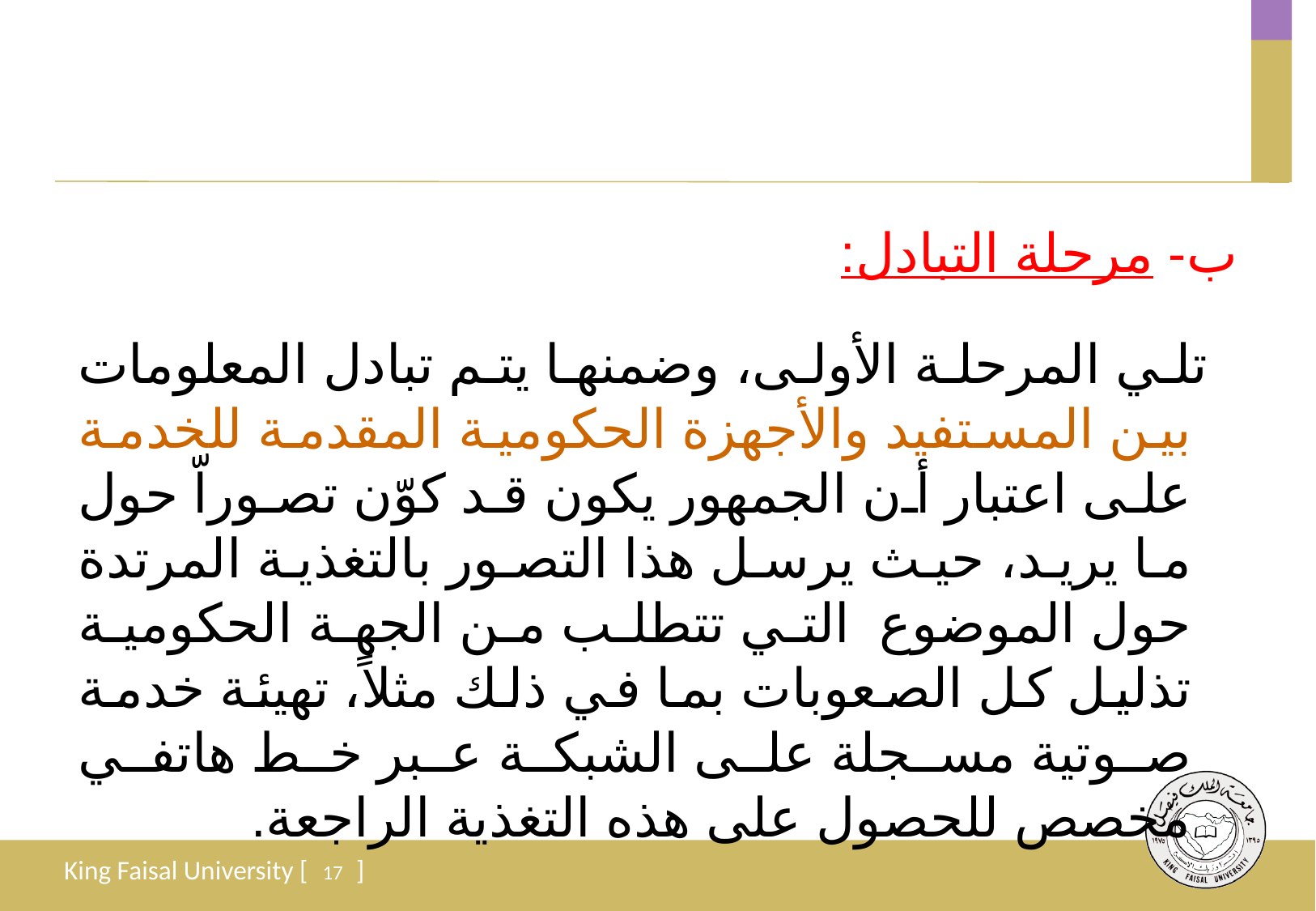

ب- مرحلة التبادل:

  تلي المرحلة الأولى، وضمنها يتم تبادل المعلومات بين المستفيد والأجهزة الحكومية المقدمة للخدمة على اعتبار أن الجمهور يكون قد كوّن تصوراّ حول ما يريد، حيث يرسل هذا التصور بالتغذية المرتدة حول الموضوع  التي تتطلب من الجهة الحكومية تذليل كل الصعوبات بما في ذلك مثلاً، تهيئة خدمة صوتية مسجلة على الشبكة عبر خط هاتفي مخصص للحصول على هذه التغذية الراجعة.
17